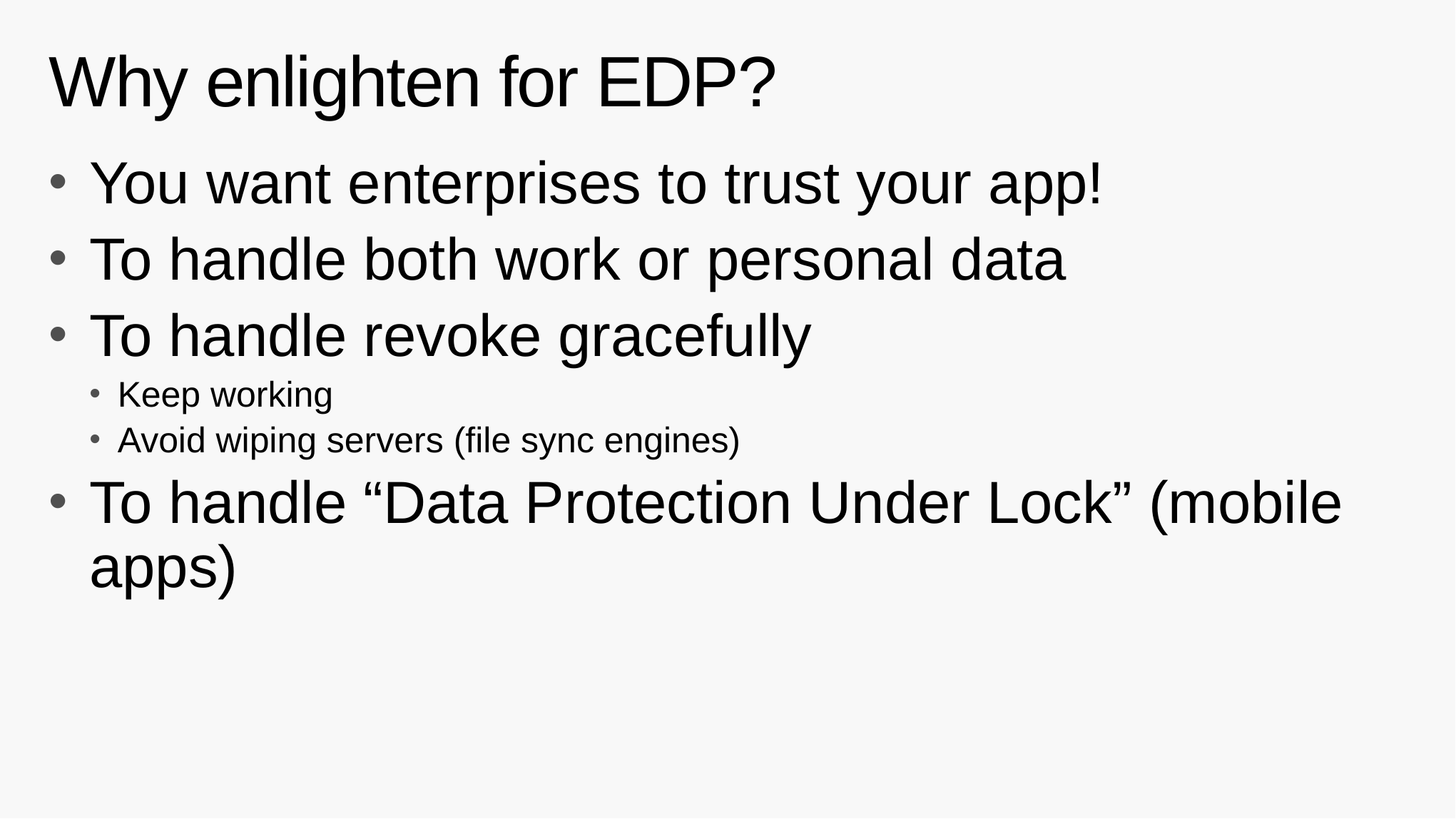

# Why enlighten for EDP?
You want enterprises to trust your app!
To handle both work or personal data
To handle revoke gracefully
Keep working
Avoid wiping servers (file sync engines)
To handle “Data Protection Under Lock” (mobile apps)